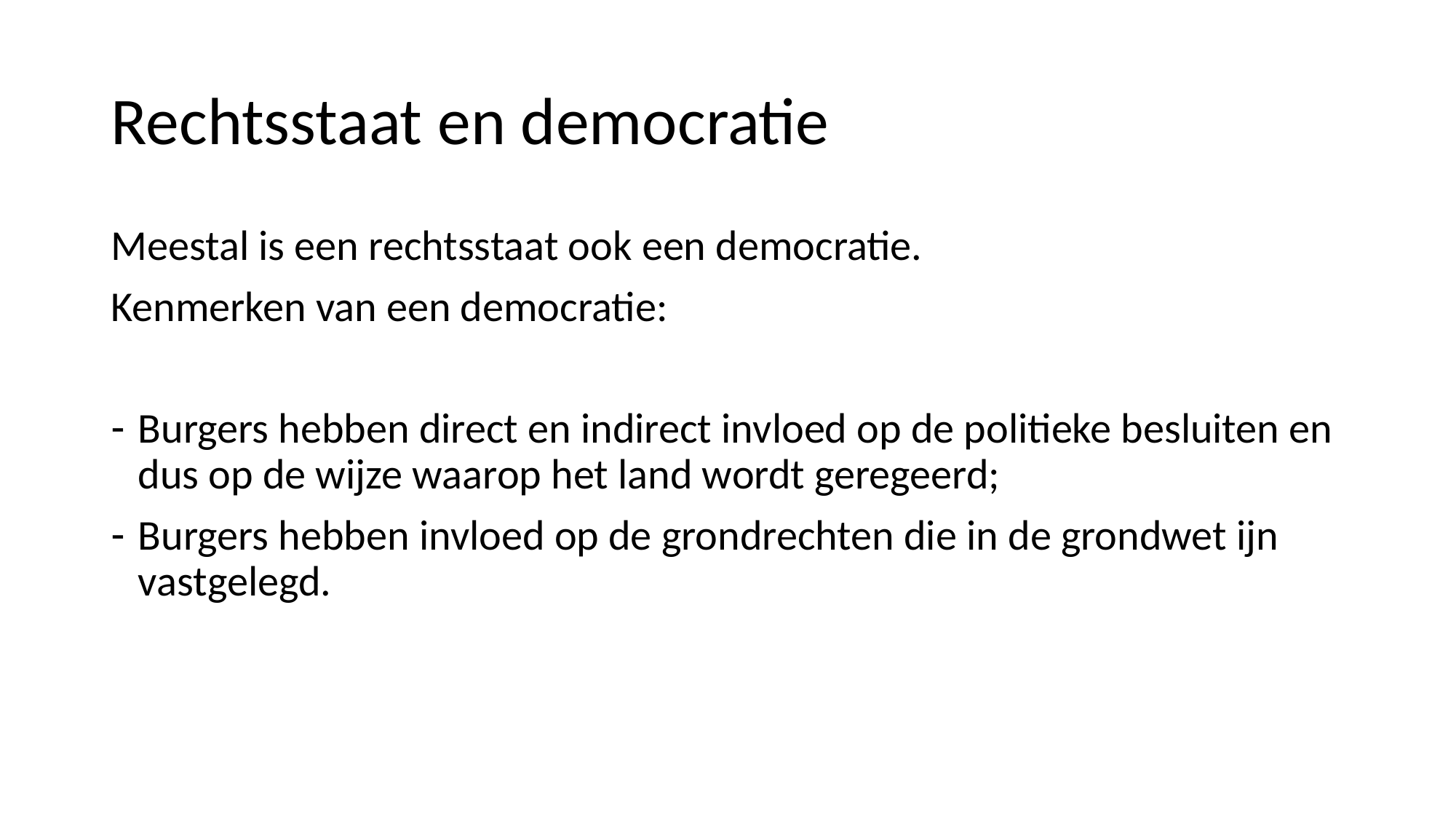

# Rechtsstaat en democratie
Meestal is een rechtsstaat ook een democratie.
Kenmerken van een democratie:

Burgers hebben direct en indirect invloed op de politieke besluiten en dus op de wijze waarop het land wordt geregeerd;
Burgers hebben invloed op de grondrechten die in de grondwet ijn vastgelegd.